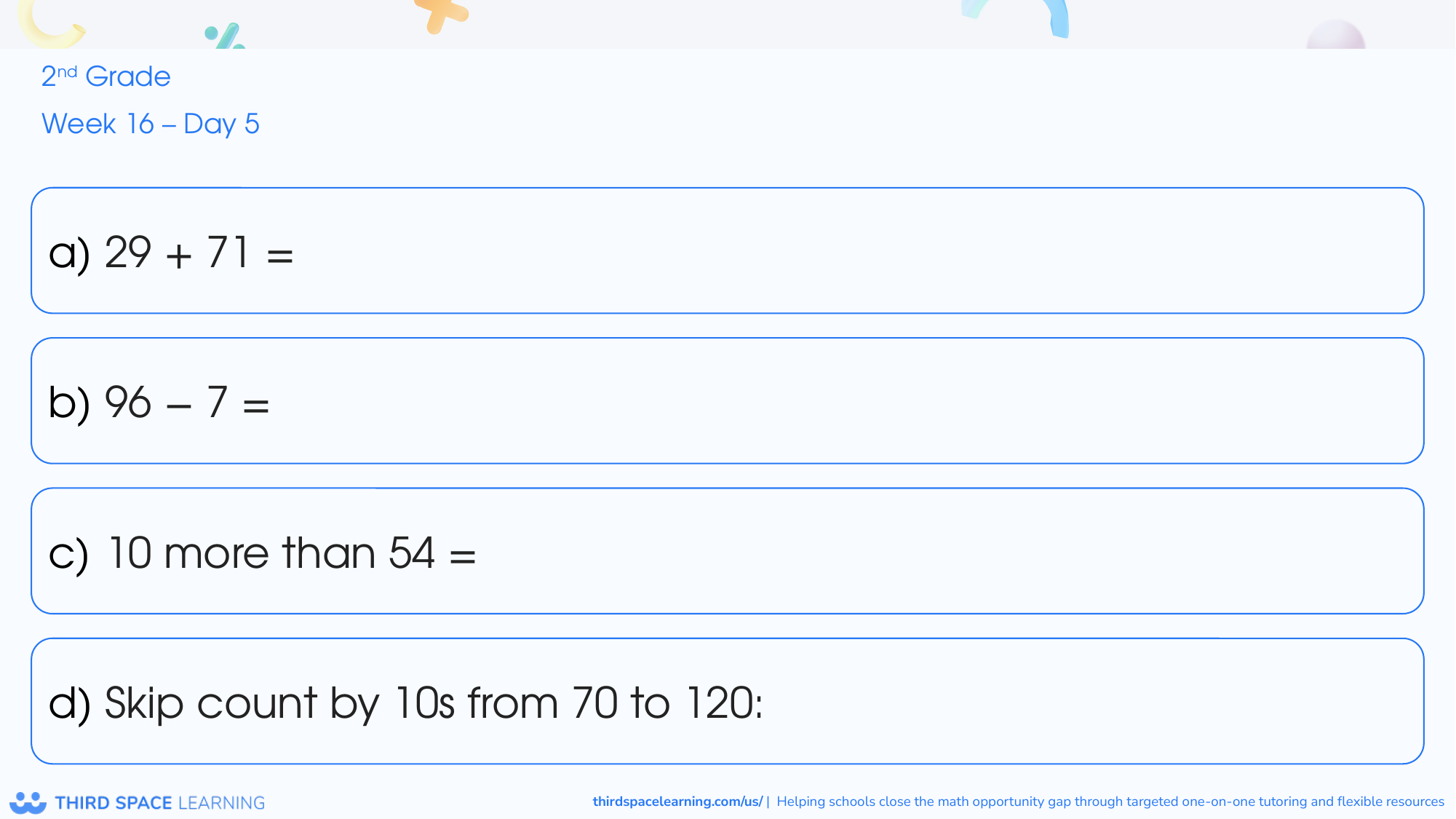

2nd Grade
Week 16 – Day 5
29 + 71 =
96 − 7 =
10 more than 54 =
Skip count by 10s from 70 to 120: